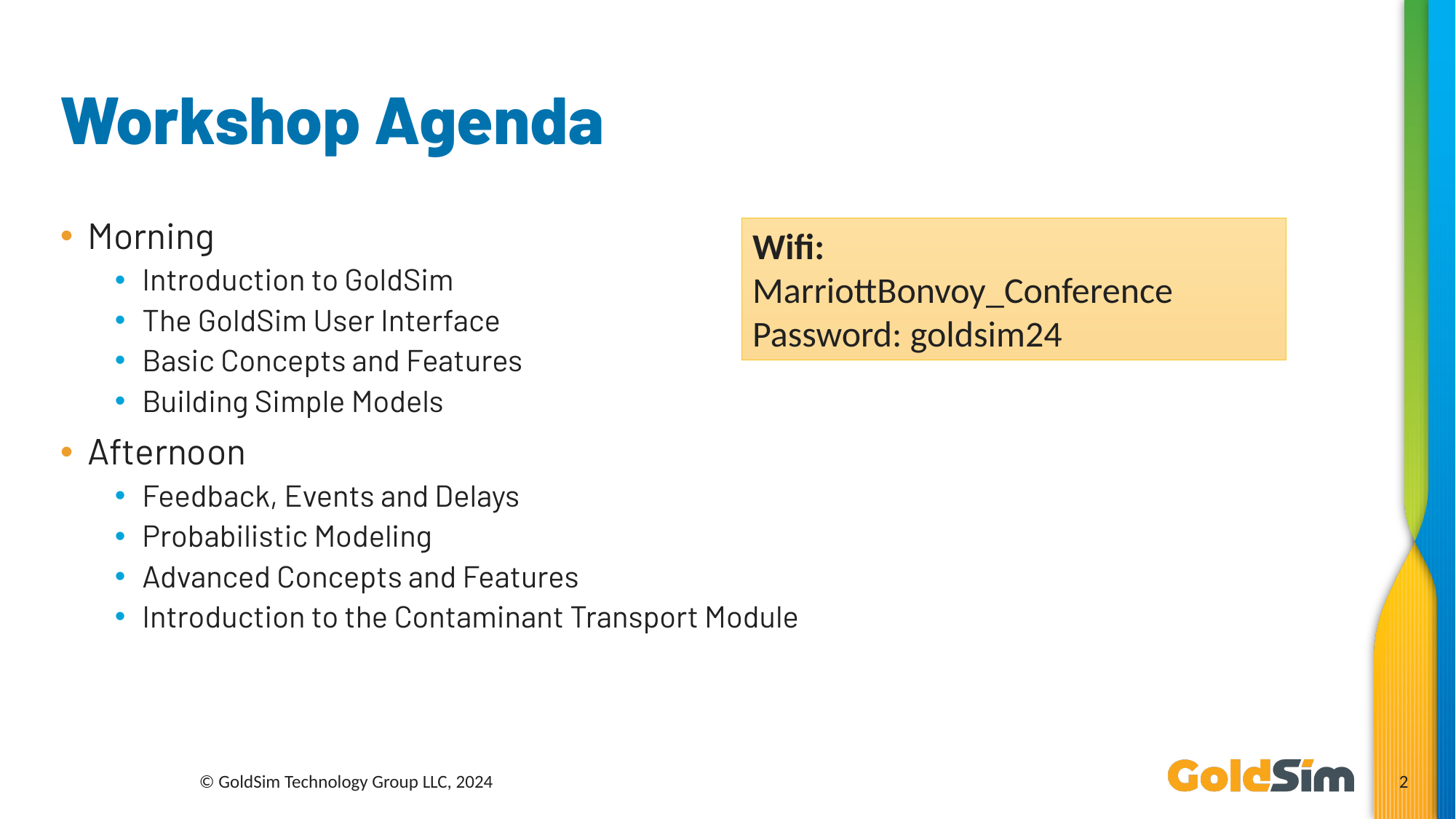

# Workshop Agenda
Morning
Introduction to GoldSim
The GoldSim User Interface
Basic Concepts and Features
Building Simple Models
Afternoon
Feedback, Events and Delays
Probabilistic Modeling
Advanced Concepts and Features
Introduction to the Contaminant Transport Module
Wifi:
MarriottBonvoy_Conference
Password: goldsim24
© GoldSim Technology Group LLC, 2024
2